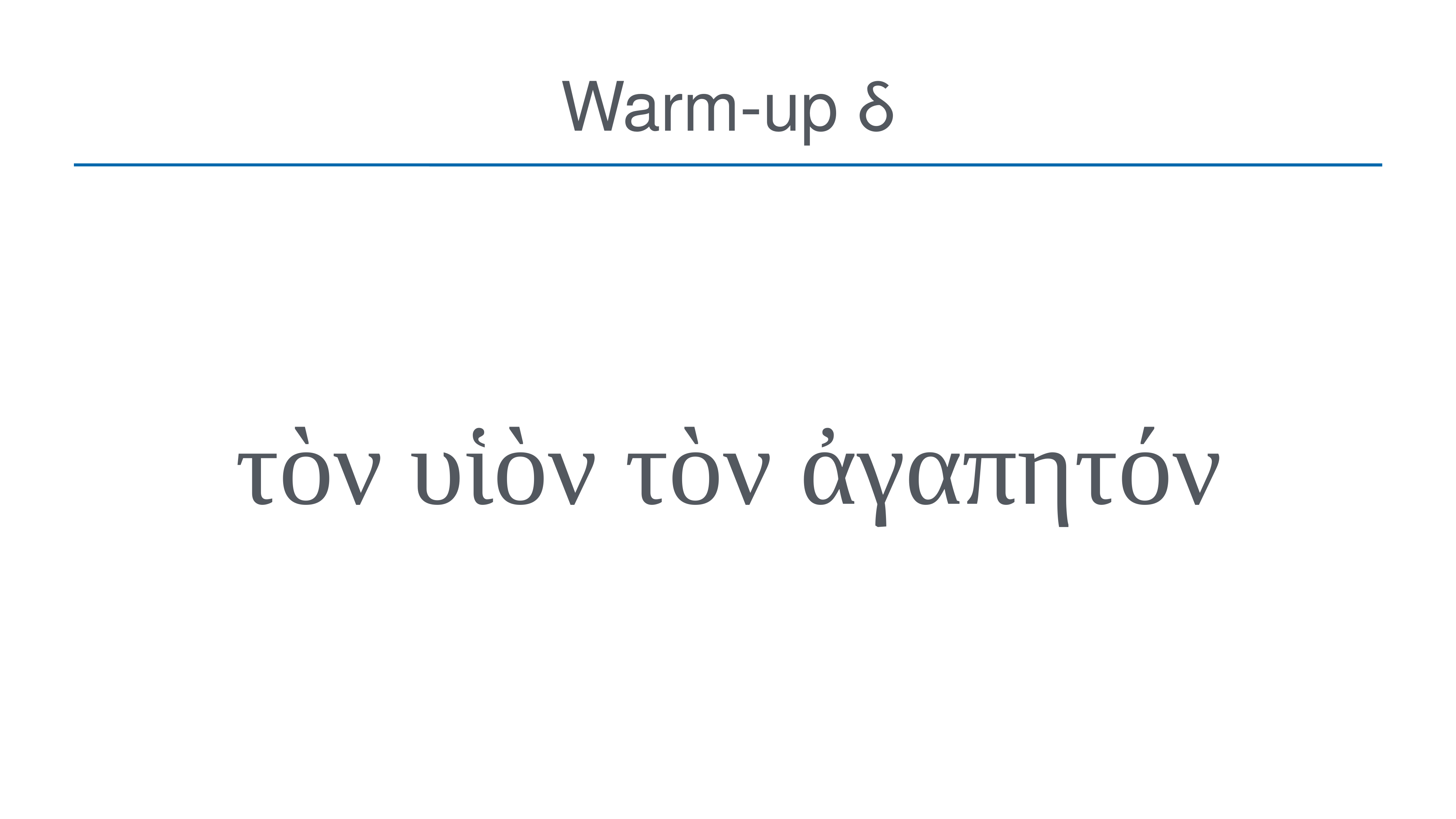

# Warm-up δ
τὸν υἱὸν τὸν ἀγαπητόν